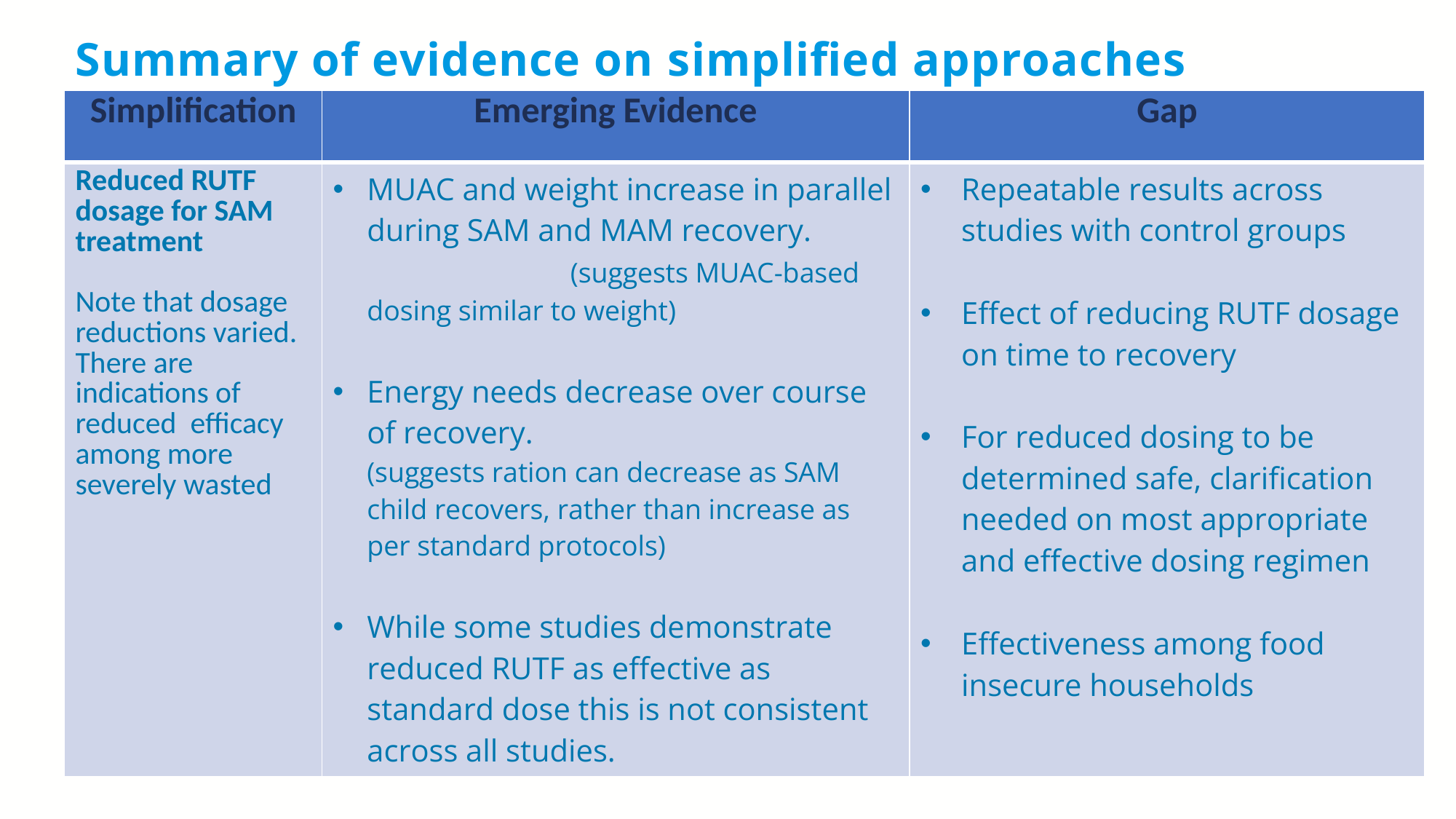

Summary of evidence on simplified approaches
| Simplification | Emerging Evidence | Gap |
| --- | --- | --- |
| Reduced RUTF dosage for SAM treatment Note that dosage reductions varied. There are indications of reduced efficacy among more severely wasted | MUAC and weight increase in parallel during SAM and MAM recovery. (suggests MUAC-based dosing similar to weight) Energy needs decrease over course of recovery. (suggests ration can decrease as SAM child recovers, rather than increase as per standard protocols) While some studies demonstrate reduced RUTF as effective as standard dose this is not consistent across all studies. | Repeatable results across studies with control groups Effect of reducing RUTF dosage on time to recovery For reduced dosing to be determined safe, clarification needed on most appropriate and effective dosing regimen Effectiveness among food insecure households |